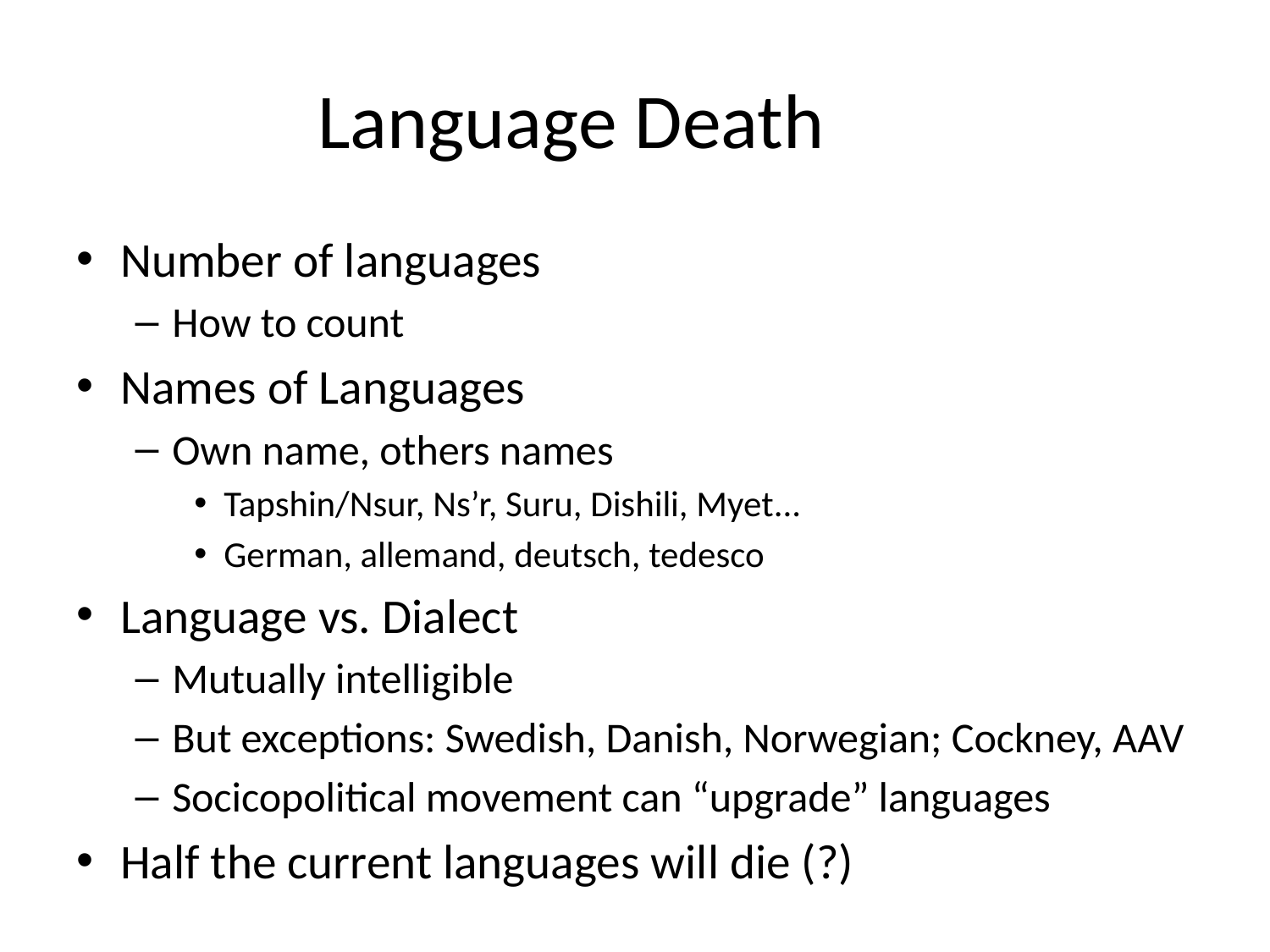

# Language Death
Number of languages
How to count
Names of Languages
Own name, others names
Tapshin/Nsur, Ns’r, Suru, Dishili, Myet...
German, allemand, deutsch, tedesco
Language vs. Dialect
Mutually intelligible
But exceptions: Swedish, Danish, Norwegian; Cockney, AAV
Socicopolitical movement can “upgrade” languages
Half the current languages will die (?)